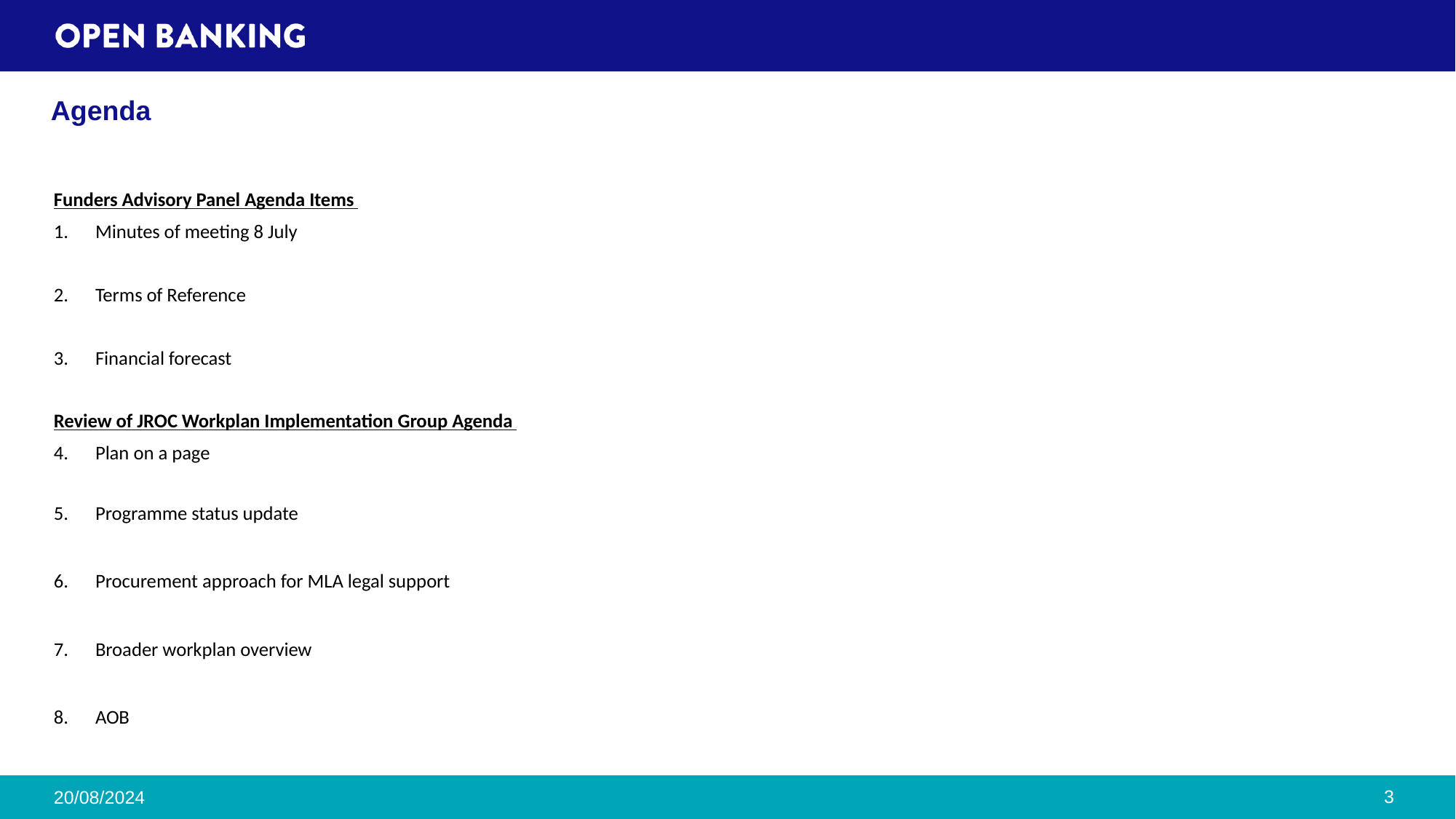

# Agenda

Funders Advisory Panel Agenda Items
Minutes of meeting 8 July

Terms of Reference

Financial forecast

Review of JROC Workplan Implementation Group Agenda
Plan on a page

Programme status update

Procurement approach for MLA legal support

Broader workplan overview

AOB

3
20/08/2024